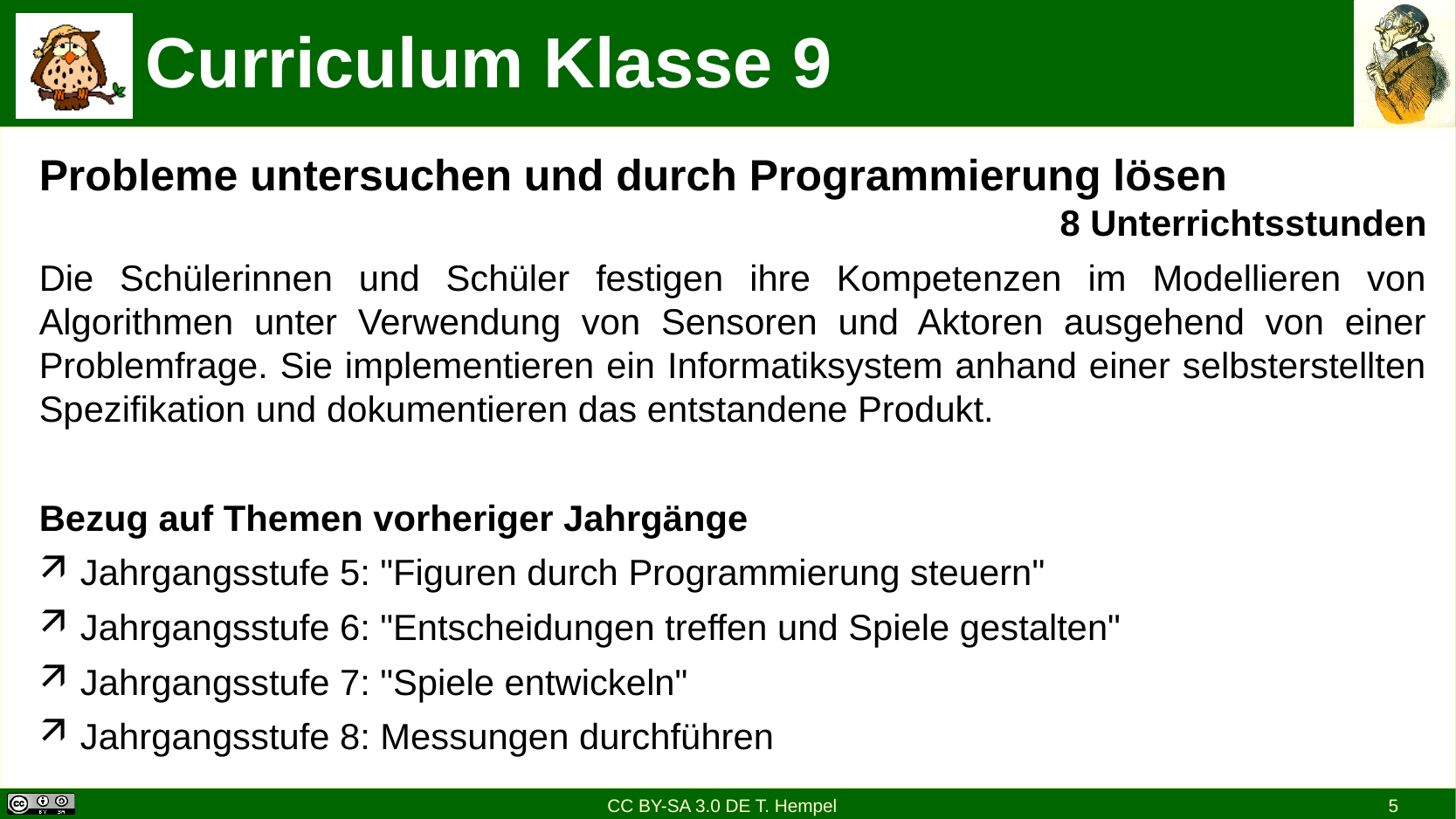

# Curriculum Klasse 9
Probleme untersuchen und durch Programmierung lösen
8 Unterrichtsstunden
Die Schülerinnen und Schüler festigen ihre Kompetenzen im Modellieren von Algorithmen unter Verwendung von Sensoren und Aktoren ausgehend von einer Problemfrage. Sie implementieren ein Informatiksystem anhand einer selbsterstellten Spezifikation und dokumentieren das entstandene Produkt.

Bezug auf Themen vorheriger Jahrgänge
Jahrgangsstufe 5: "Figuren durch Programmierung steuern"
Jahrgangsstufe 6: "Entscheidungen treffen und Spiele gestalten"
Jahrgangsstufe 7: "Spiele entwickeln"
Jahrgangsstufe 8: Messungen durchführen
CC BY-SA 3.0 DE T. Hempel
5